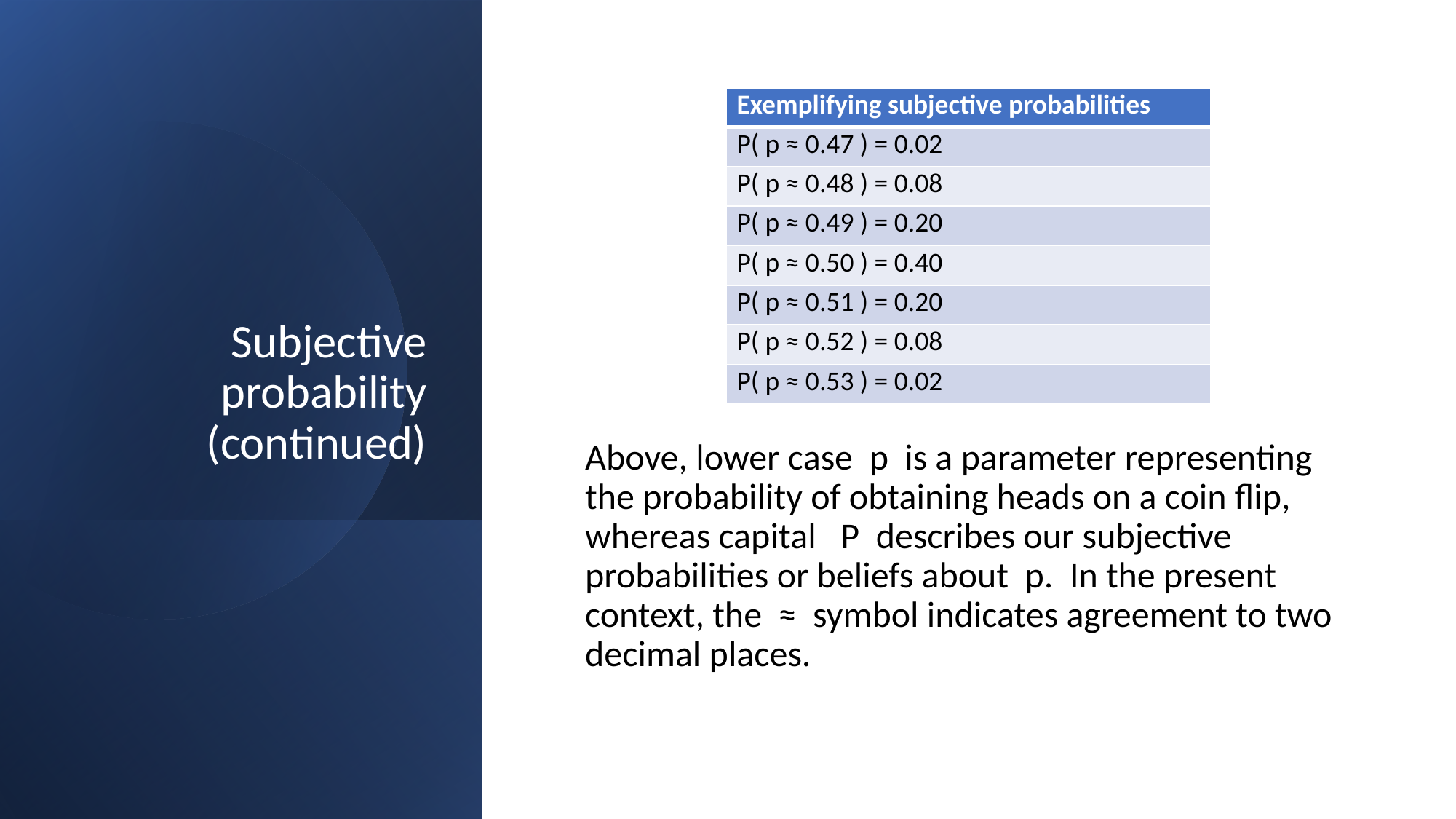

# Subjective probability (continued)

Above, lower case  p  is a parameter representing the probability of obtaining heads on a coin flip,  whereas capital   P  describes our subjective probabilities or beliefs about  p.  In the present context, the  ≈  symbol indicates agreement to two decimal places.
| Exemplifying subjective probabilities |
| --- |
| P( p ≈ 0.47 ) = 0.02 |
| P( p ≈ 0.48 ) = 0.08 |
| P( p ≈ 0.49 ) = 0.20 |
| P( p ≈ 0.50 ) = 0.40 |
| P( p ≈ 0.51 ) = 0.20 |
| P( p ≈ 0.52 ) = 0.08 |
| P( p ≈ 0.53 ) = 0.02 |